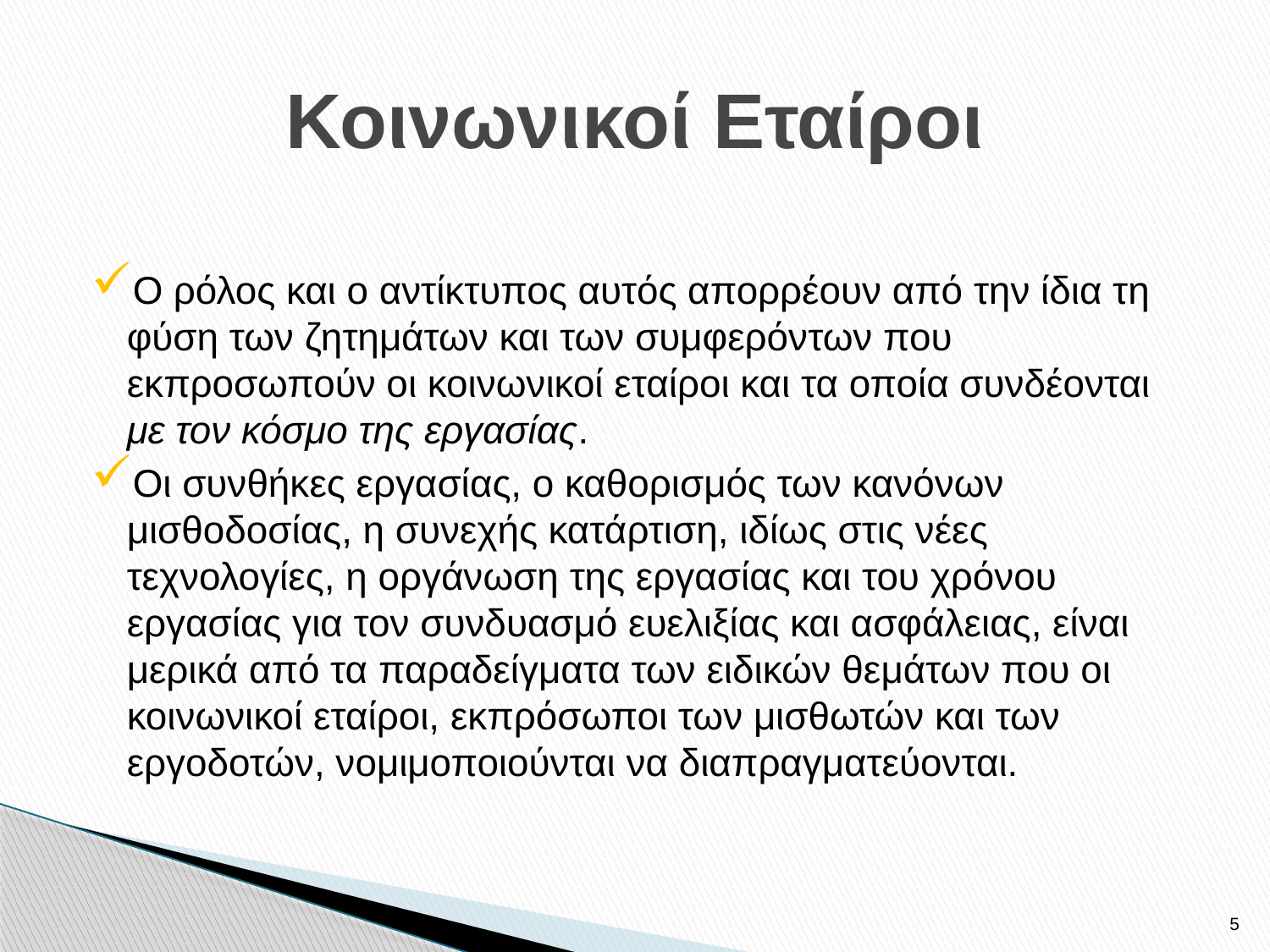

# Κοινωνικοί Εταίροι

Ο ρόλος και ο αντίκτυπος αυτός απορρέουν από την ίδια τη φύση των ζητημάτων και των συμφερόντων που εκπροσωπούν οι κοινωνικοί εταίροι και τα οποία συνδέονται με τον κόσμο της εργασίας.
Οι συνθήκες εργασίας, ο καθορισμός των κανόνων μισθοδοσίας, η συνεχής κατάρτιση, ιδίως στις νέες τεχνολογίες, η οργάνωση της εργασίας και του χρόνου εργασίας για τον συνδυασμό ευελιξίας και ασφάλειας, είναι μερικά από τα παραδείγματα των ειδικών θεμάτων που οι κοινωνικοί εταίροι, εκπρόσωποι των μισθωτών και των εργοδοτών, νομιμοποιούνται να διαπραγματεύονται.

5